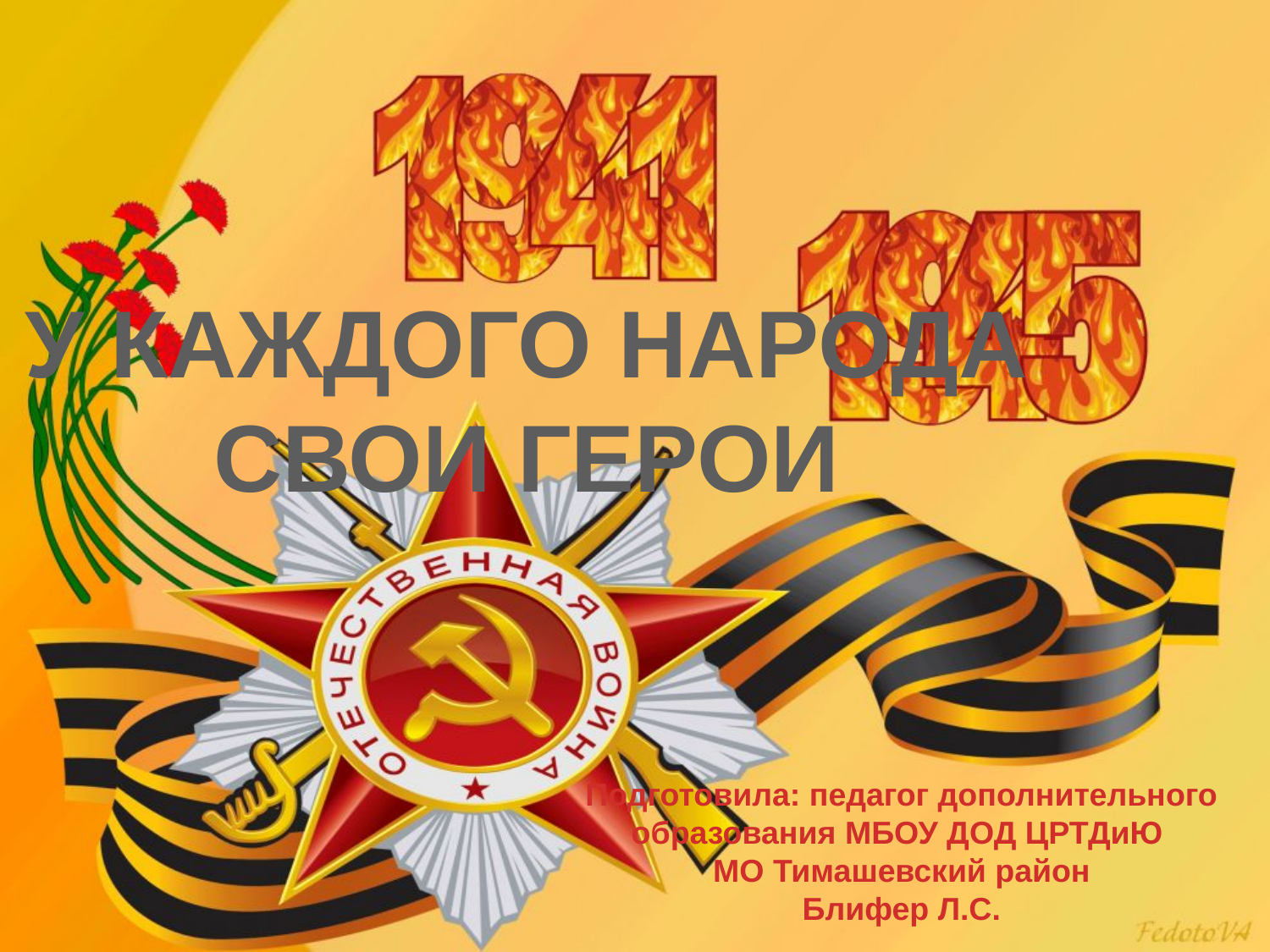

У КАЖДОГО НАРОДА
СВОИ ГЕРОИ
Подготовила: педагог дополнительного
образования МБОУ ДОД ЦРТДиЮ
МО Тимашевский район
Блифер Л.С.